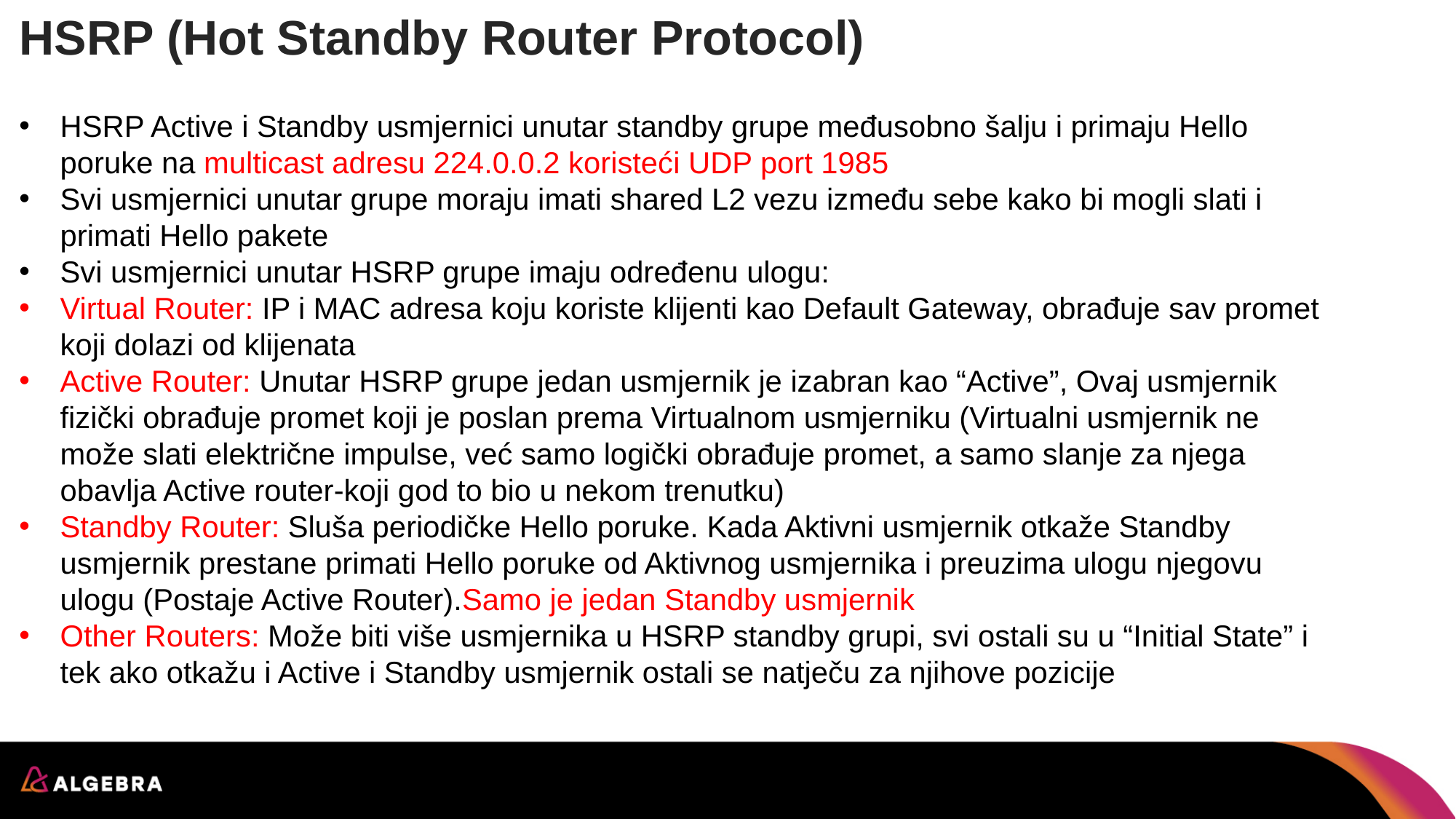

# HSRP (Hot Standby Router Protocol)
HSRP Active i Standby usmjernici unutar standby grupe međusobno šalju i primaju Hello poruke na multicast adresu 224.0.0.2 koristeći UDP port 1985
Svi usmjernici unutar grupe moraju imati shared L2 vezu između sebe kako bi mogli slati i primati Hello pakete
Svi usmjernici unutar HSRP grupe imaju određenu ulogu:
Virtual Router: IP i MAC adresa koju koriste klijenti kao Default Gateway, obrađuje sav promet koji dolazi od klijenata
Active Router: Unutar HSRP grupe jedan usmjernik je izabran kao “Active”, Ovaj usmjernik fizički obrađuje promet koji je poslan prema Virtualnom usmjerniku (Virtualni usmjernik ne može slati električne impulse, već samo logički obrađuje promet, a samo slanje za njega obavlja Active router-koji god to bio u nekom trenutku)
Standby Router: Sluša periodičke Hello poruke. Kada Aktivni usmjernik otkaže Standby usmjernik prestane primati Hello poruke od Aktivnog usmjernika i preuzima ulogu njegovu ulogu (Postaje Active Router).Samo je jedan Standby usmjernik
Other Routers: Može biti više usmjernika u HSRP standby grupi, svi ostali su u “Initial State” i tek ako otkažu i Active i Standby usmjernik ostali se natječu za njihove pozicije